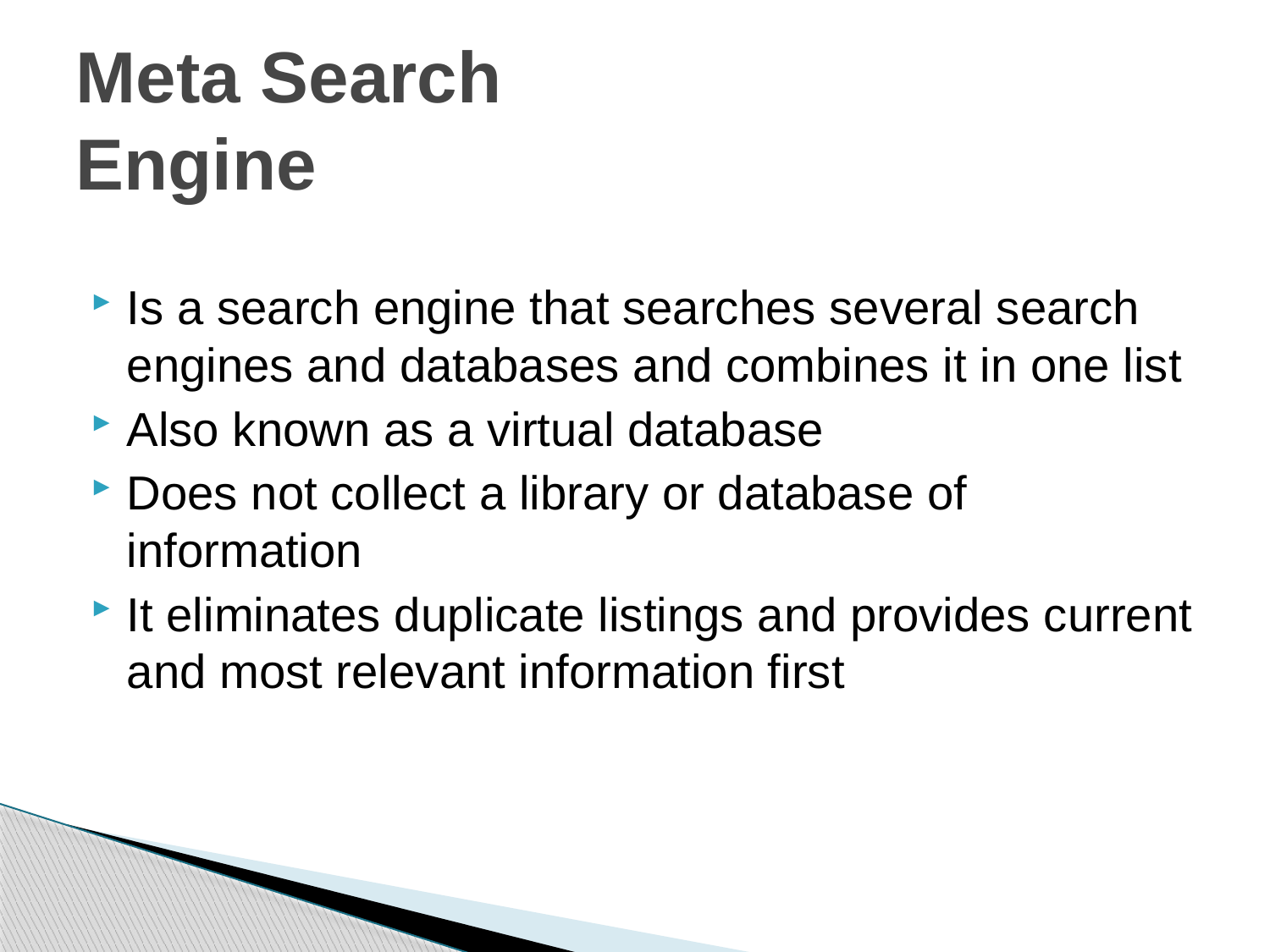

# Meta Search Engine
Is a search engine that searches several search engines and databases and combines it in one list
Also known as a virtual database
Does not collect a library or database of information
It eliminates duplicate listings and provides current and most relevant information first